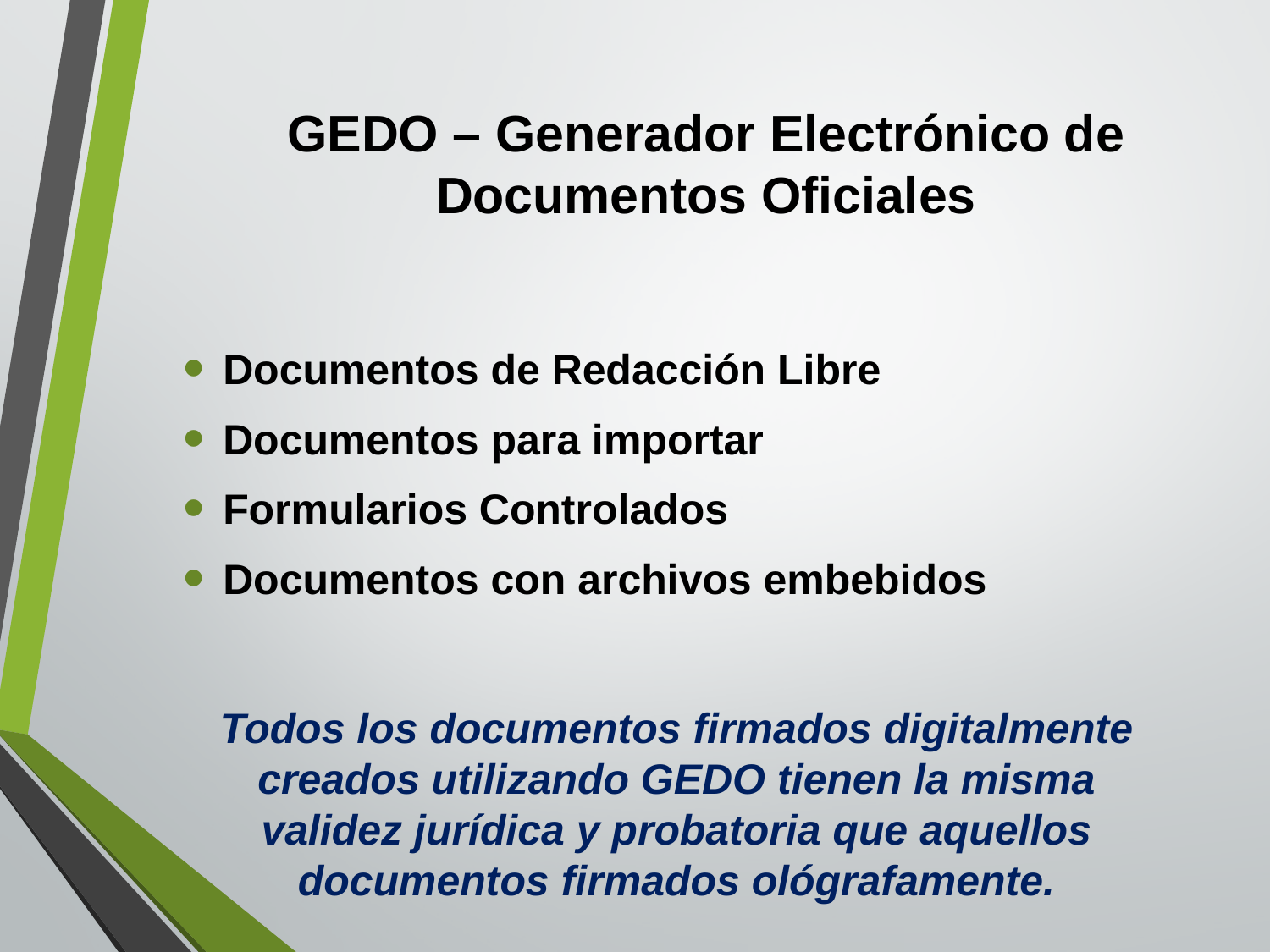

# GEDO – Generador Electrónico de Documentos Oficiales
Documentos de Redacción Libre
Documentos para importar
Formularios Controlados
Documentos con archivos embebidos

Todos los documentos firmados digitalmente creados utilizando GEDO tienen la misma validez jurídica y probatoria que aquellos documentos firmados ológrafamente.